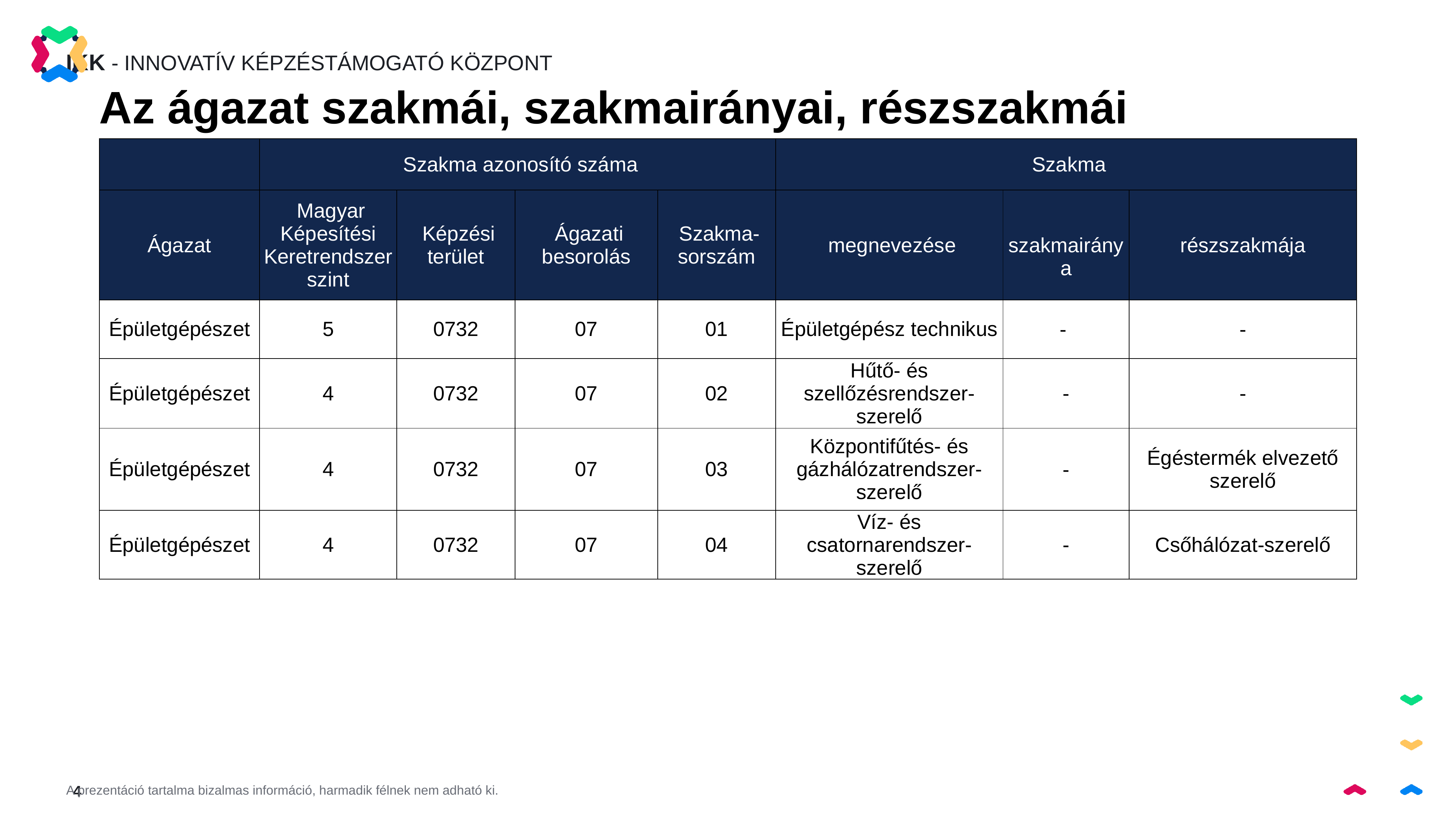

Az ágazat szakmái, szakmairányai, részszakmái
|  | Szakma azonosító száma |  |  |  | Szakma |  |  |
| --- | --- | --- | --- | --- | --- | --- | --- |
| Ágazat | Magyar Képesítési Keretrendszer szint | Képzési terület | Ágazati besorolás | Szakma-sorszám | megnevezése | szakmairánya | részszakmája |
| Épületgépészet | 5 | 0732 | 07 | 01 | Épületgépész technikus | - | - |
| Épületgépészet | 4 | 0732 | 07 | 02 | Hűtő- és szellőzésrendszer-szerelő | - | - |
| Épületgépészet | 4 | 0732 | 07 | 03 | Központifűtés- és gázhálózatrendszer-szerelő | - | Égéstermék elvezető szerelő |
| Épületgépészet | 4 | 0732 | 07 | 04 | Víz- és csatornarendszer-szerelő | - | Csőhálózat-szerelő |